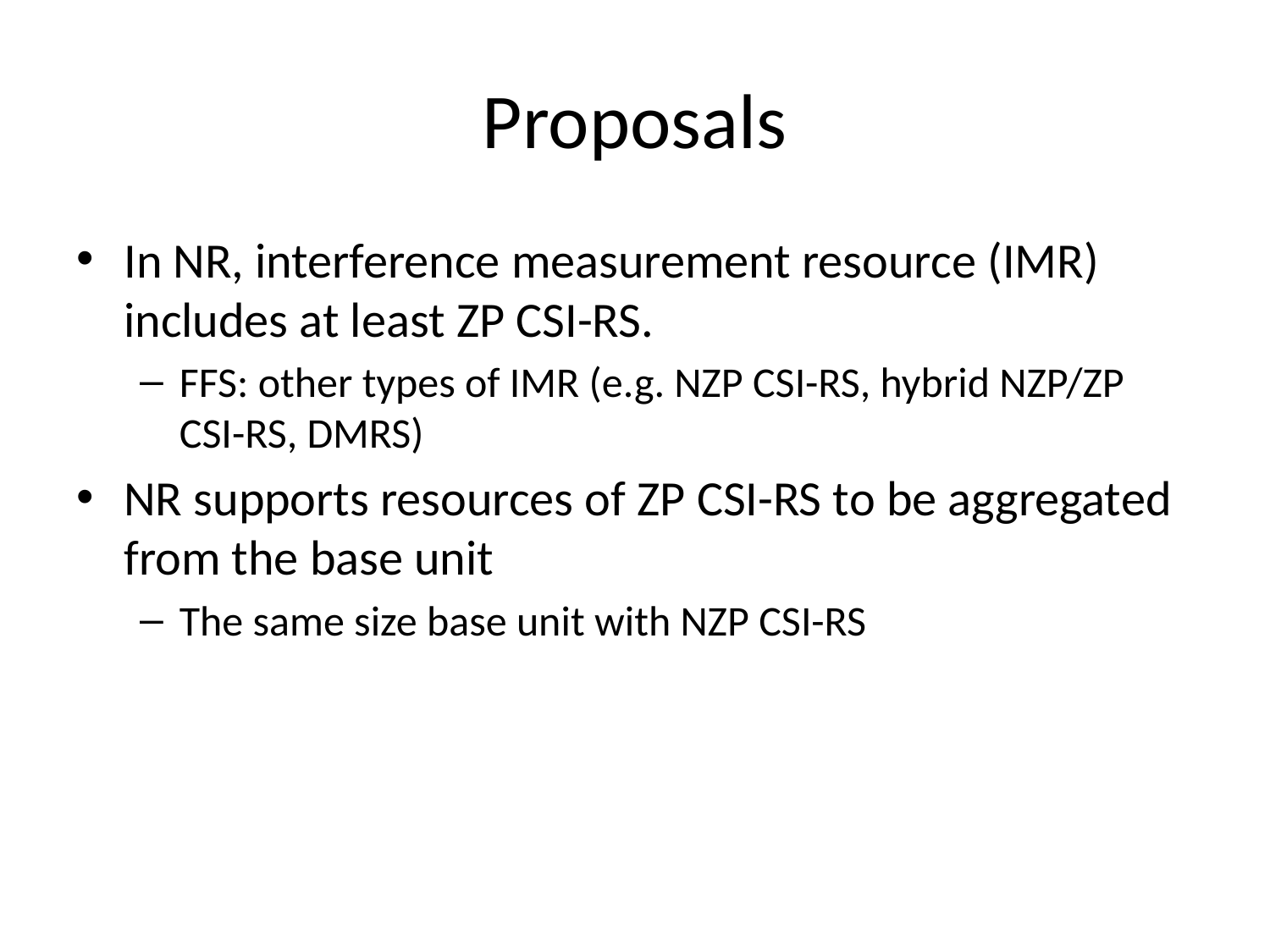

# Proposals
In NR, interference measurement resource (IMR) includes at least ZP CSI-RS.
FFS: other types of IMR (e.g. NZP CSI-RS, hybrid NZP/ZP CSI-RS, DMRS)
NR supports resources of ZP CSI-RS to be aggregated from the base unit
The same size base unit with NZP CSI-RS